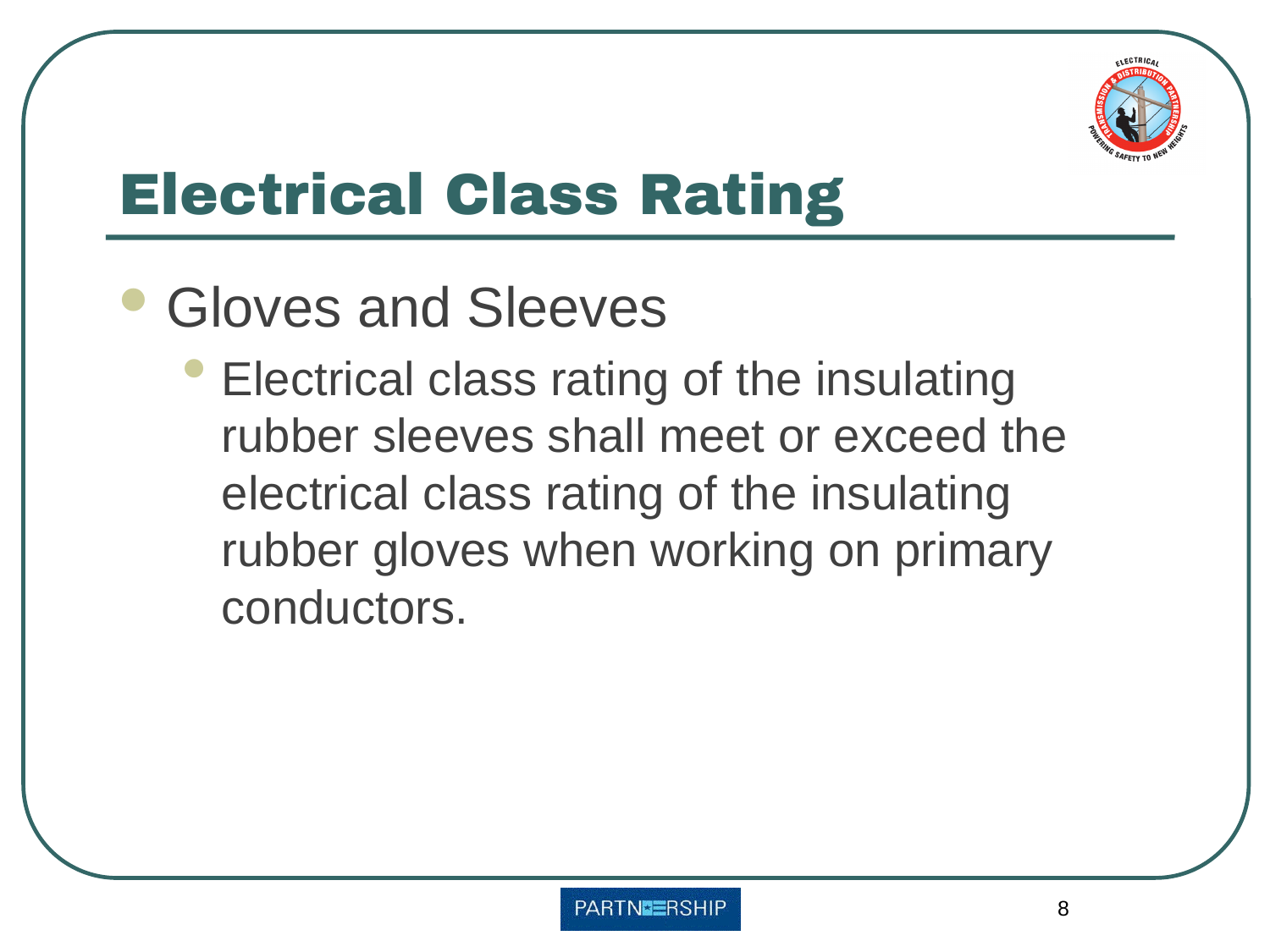

# Electrical Class Rating
Gloves and Sleeves
Electrical class rating of the insulating rubber sleeves shall meet or exceed the electrical class rating of the insulating rubber gloves when working on primary conductors.

8